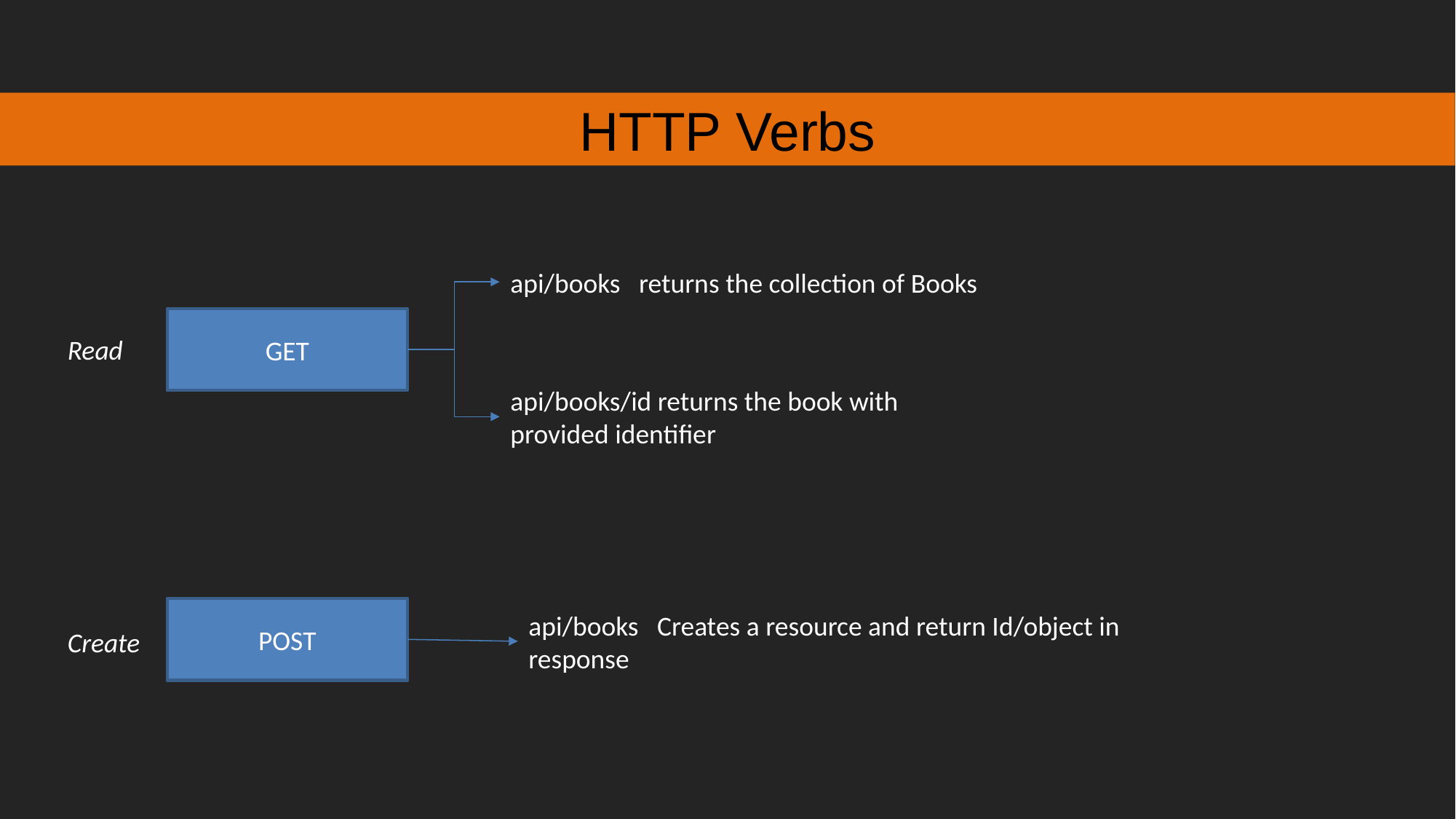

HTTP Verbs
api/books   returns the collection of Books
GET
Read
api/books/id returns the book with provided identifier
POST
api/books   Creates a resource and return Id/object in response
Create